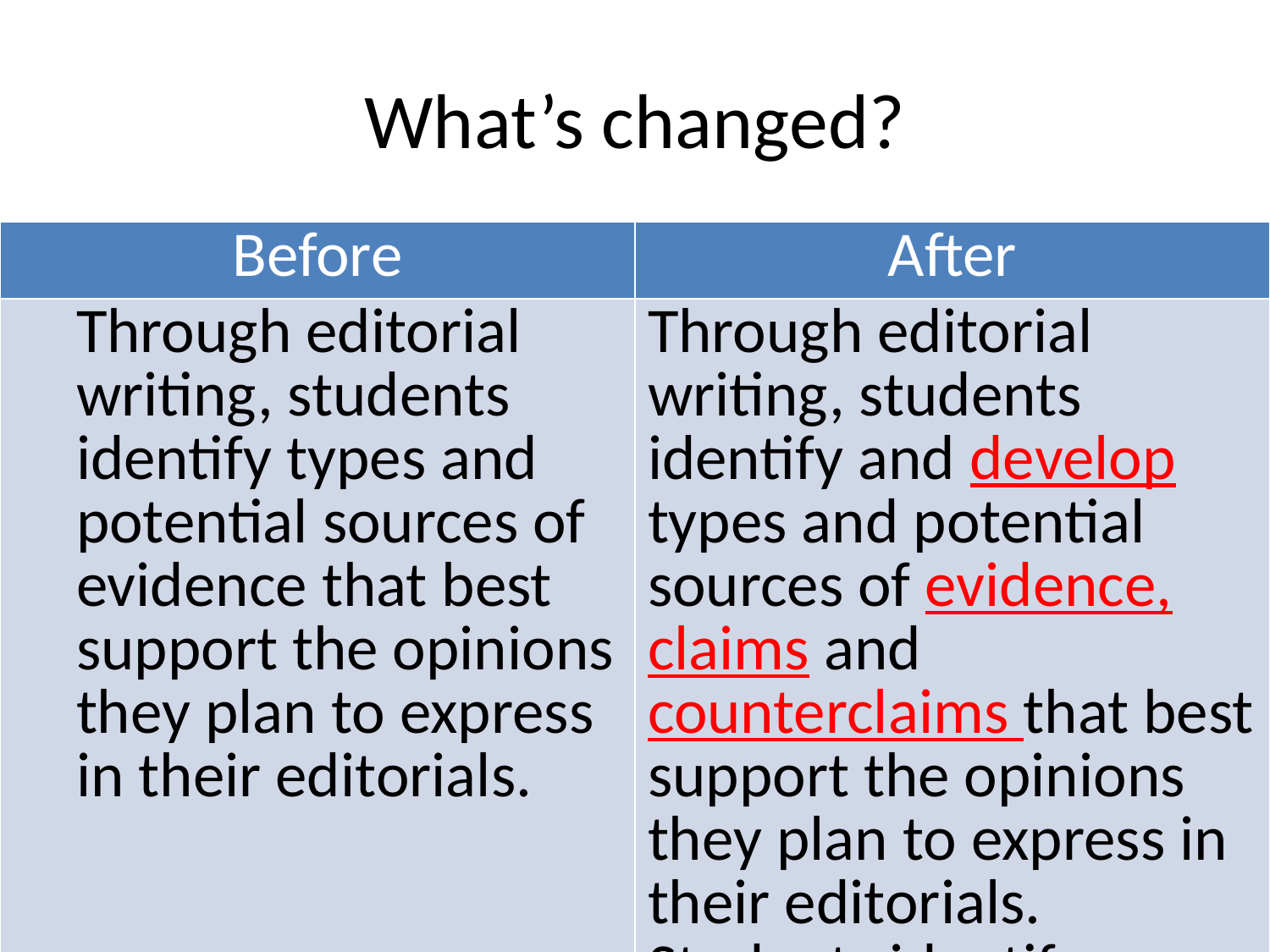

# What’s changed?
| Before | After |
| --- | --- |
| Through editorial writing, students identify types and potential sources of evidence that best support the opinions they plan to express in their editorials. | Through editorial writing, students identify and develop types and potential sources of evidence, claims and counterclaims that best support the opinions they plan to express in their editorials. Students identify strengths and limitations to align with audience interest and anticipated biases and arguments. |